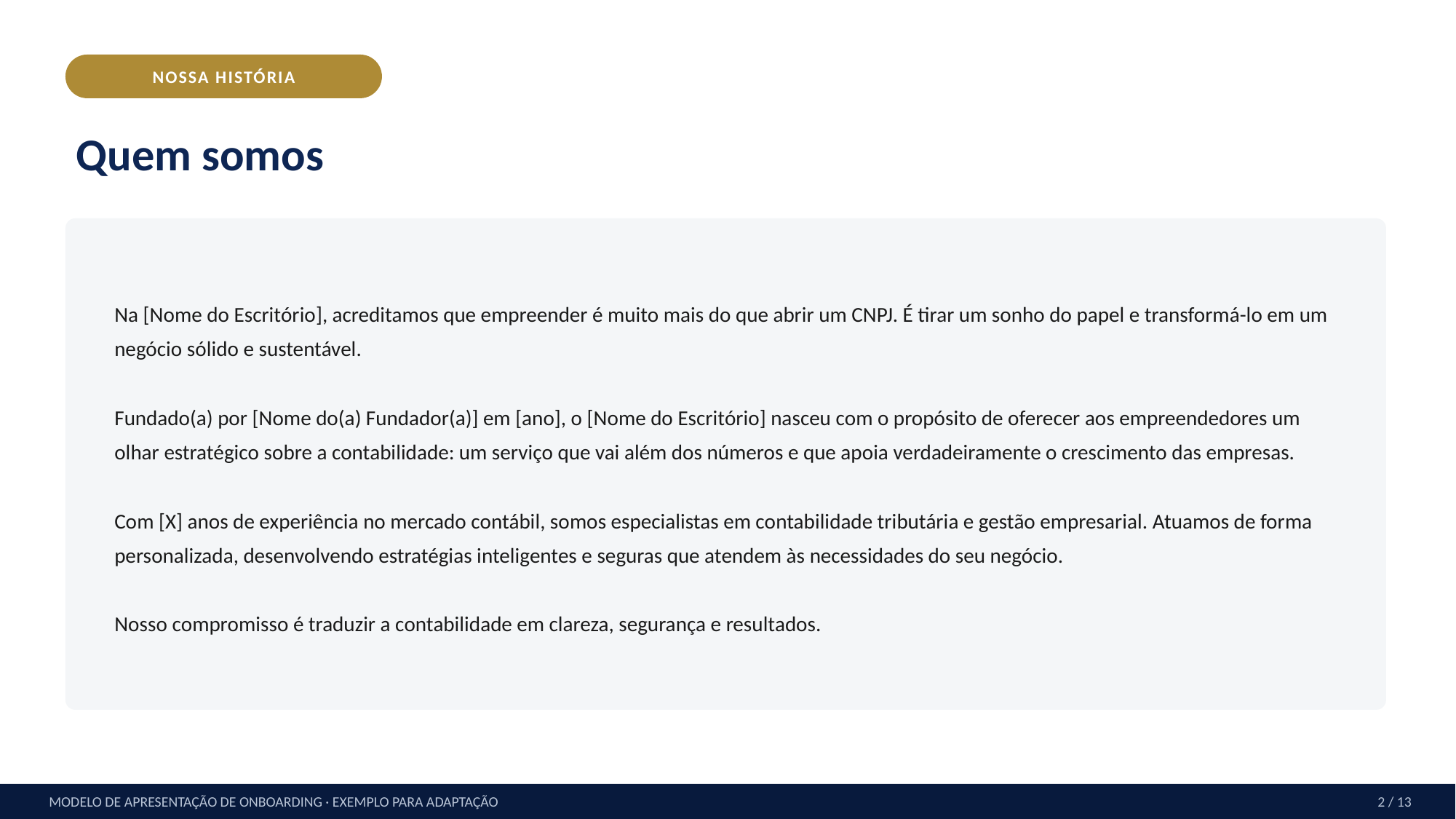

NOSSA HISTÓRIA
Quem somos

Na [Nome do Escritório], acreditamos que empreender é muito mais do que abrir um CNPJ. É tirar um sonho do papel e transformá-lo em um negócio sólido e sustentável.

Fundado(a) por [Nome do(a) Fundador(a)] em [ano], o [Nome do Escritório] nasceu com o propósito de oferecer aos empreendedores um olhar estratégico sobre a contabilidade: um serviço que vai além dos números e que apoia verdadeiramente o crescimento das empresas.

Com [X] anos de experiência no mercado contábil, somos especialistas em contabilidade tributária e gestão empresarial. Atuamos de forma personalizada, desenvolvendo estratégias inteligentes e seguras que atendem às necessidades do seu negócio.

Nosso compromisso é traduzir a contabilidade em clareza, segurança e resultados.

MODELO DE APRESENTAÇÃO DE ONBOARDING · EXEMPLO PARA ADAPTAÇÃO
2 / 13